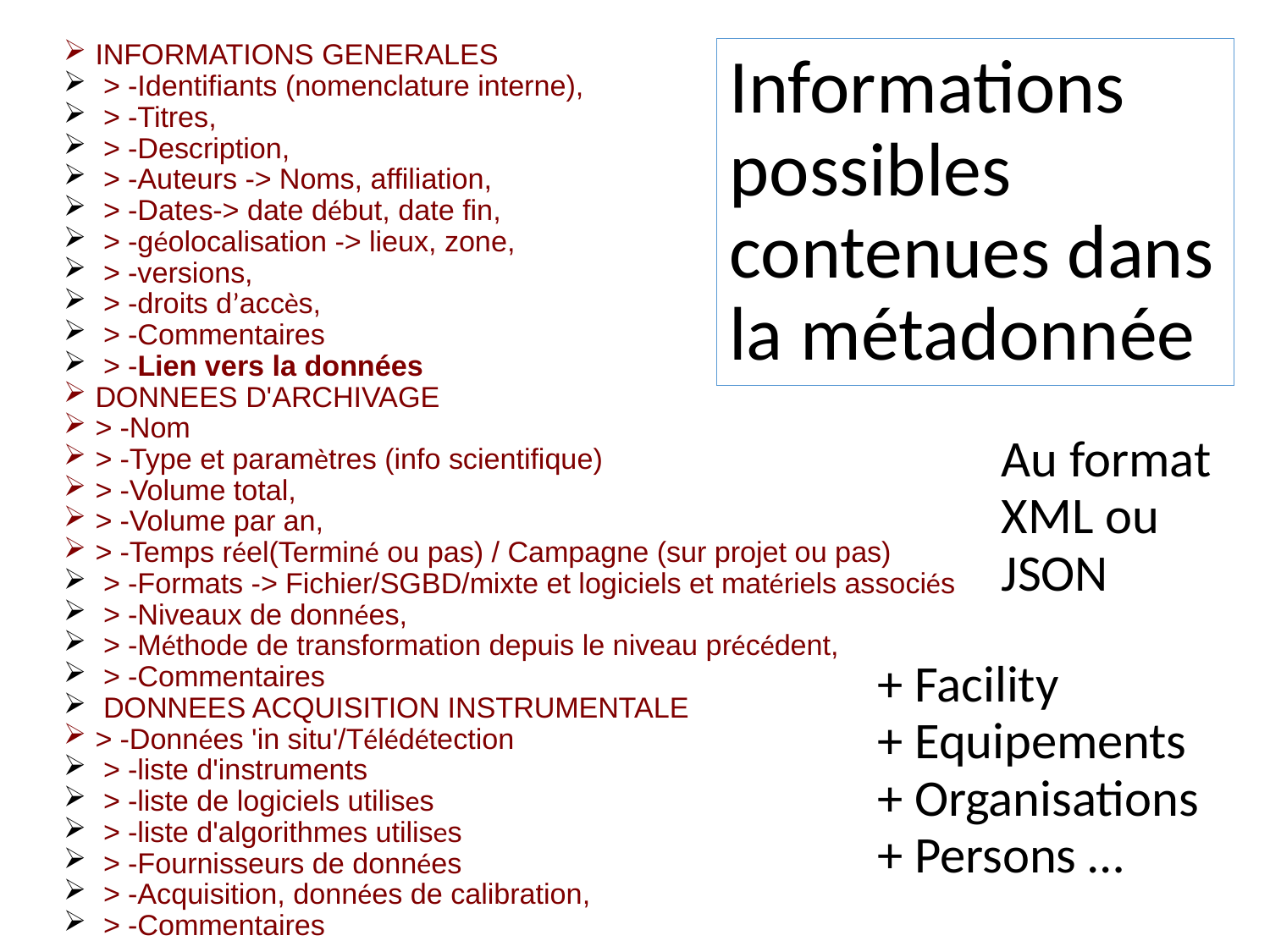

INFORMATIONS GENERALES
 > -Identifiants (nomenclature interne),
 > -Titres,
 > -Description,
 > -Auteurs -> Noms, affiliation,
 > -Dates-> date début, date fin,
 > -géolocalisation -> lieux, zone,
 > -versions,
 > -droits d’accès,
 > -Commentaires
 > -Lien vers la données
DONNEES D'ARCHIVAGE
> -Nom
> -Type et paramètres (info scientifique)
> -Volume total,
> -Volume par an,
> -Temps réel(Terminé ou pas) / Campagne (sur projet ou pas)
 > -Formats -> Fichier/SGBD/mixte et logiciels et matériels associés
 > -Niveaux de données,
 > -Méthode de transformation depuis le niveau précédent,
 > -Commentaires
 DONNEES ACQUISITION INSTRUMENTALE
> -Données 'in situ'/Télédétection
 > -liste d'instruments
 > -liste de logiciels utilises
 > -liste d'algorithmes utilises
 > -Fournisseurs de données
 > -Acquisition, données de calibration,
 > -Commentaires
# Informations possibles contenues dans la métadonnée
Au format XML ou JSON
+ Facility
+ Equipements
+ Organisations
+ Persons …